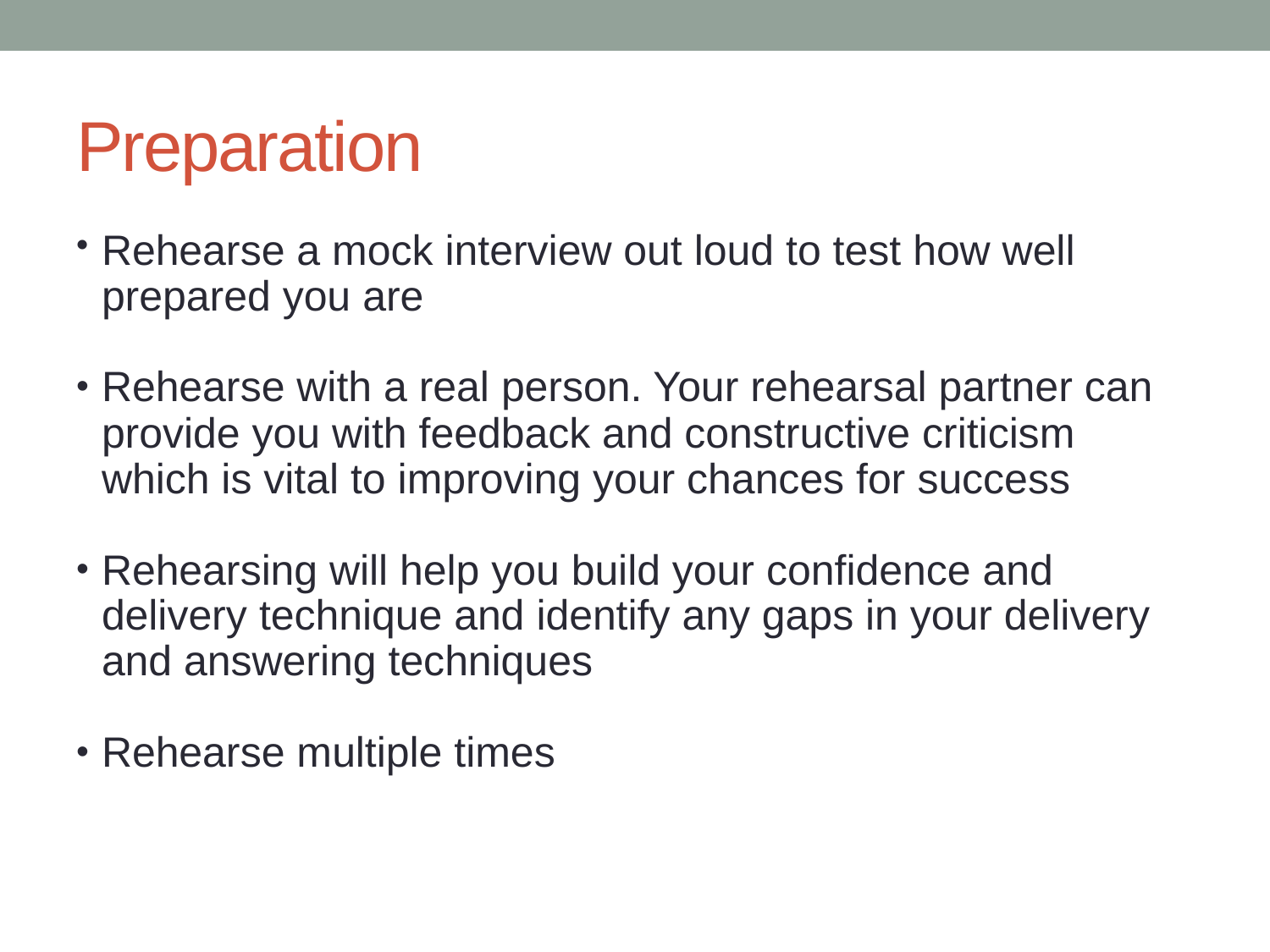

# Preparation
Rehearse a mock interview out loud to test how well prepared you are

Rehearse with a real person. Your rehearsal partner can provide you with feedback and constructive criticism which is vital to improving your chances for success

Rehearsing will help you build your confidence and delivery technique and identify any gaps in your delivery and answering techniques

Rehearse multiple times